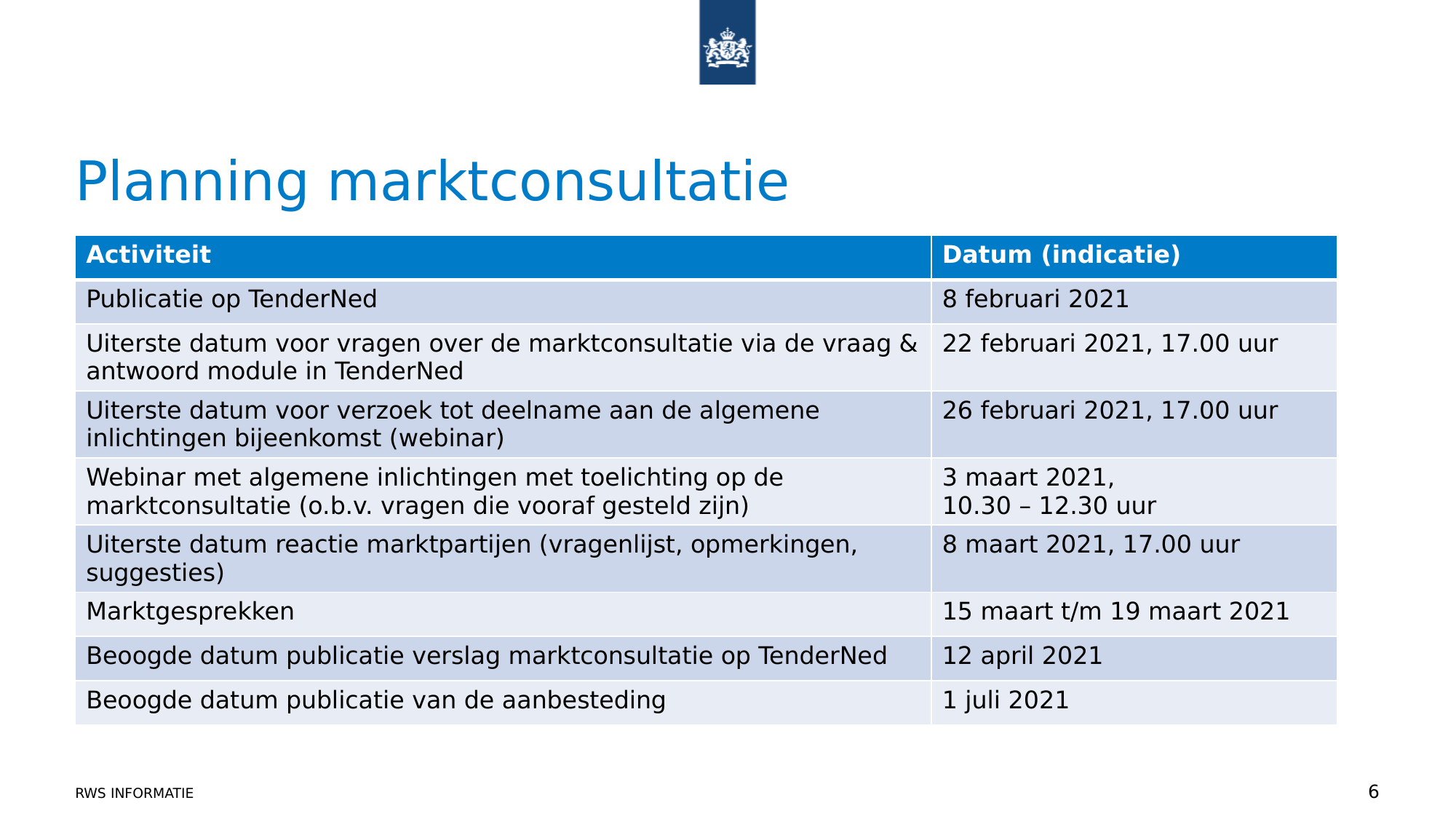

# Planning marktconsultatie
| Activiteit | Datum (indicatie) |
| --- | --- |
| Publicatie op TenderNed | 8 februari 2021 |
| Uiterste datum voor vragen over de marktconsultatie via de vraag & antwoord module in TenderNed | 22 februari 2021, 17.00 uur |
| Uiterste datum voor verzoek tot deelname aan de algemene inlichtingen bijeenkomst (webinar) | 26 februari 2021, 17.00 uur |
| Webinar met algemene inlichtingen met toelichting op de marktconsultatie (o.b.v. vragen die vooraf gesteld zijn) | 3 maart 2021, 10.30 – 12.30 uur |
| Uiterste datum reactie marktpartijen (vragenlijst, opmerkingen, suggesties) | 8 maart 2021, 17.00 uur |
| Marktgesprekken | 15 maart t/m 19 maart 2021 |
| Beoogde datum publicatie verslag marktconsultatie op TenderNed | 12 april 2021 |
| Beoogde datum publicatie van de aanbesteding | 1 juli 2021 |
RWS INFORMATIE
6